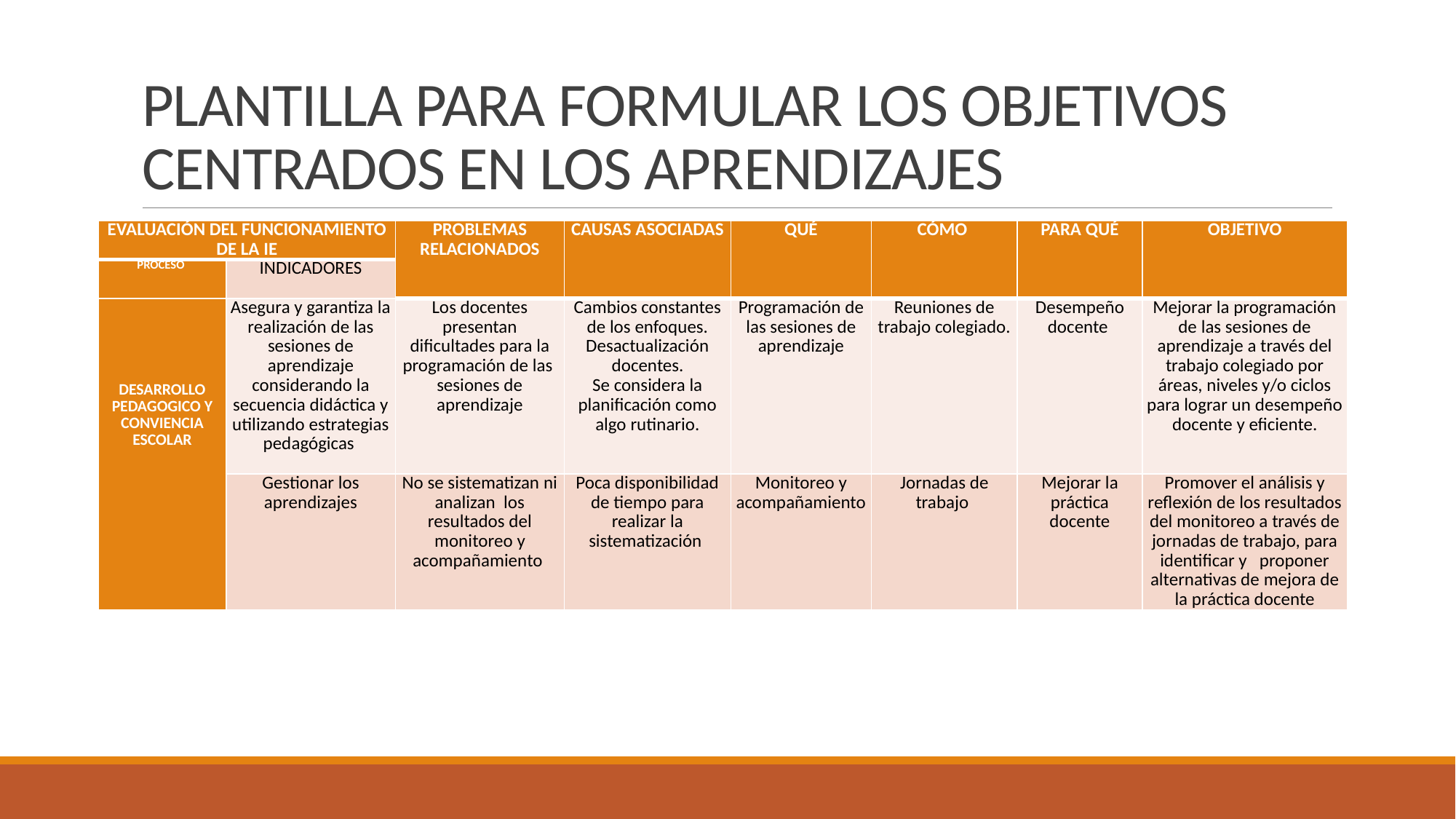

# PLANTILLA PARA FORMULAR LOS OBJETIVOS CENTRADOS EN LOS APRENDIZAJES
| EVALUACIÓN DEL FUNCIONAMIENTO DE LA IE |  | PROBLEMAS RELACIONADOS | CAUSAS ASOCIADAS | QUÉ | CÓMO | PARA QUÉ | OBJETIVO |
| --- | --- | --- | --- | --- | --- | --- | --- |
| PROCESO | INDICADORES |  |  |  |  |  |  |
| DESARROLLO PEDAGOGICO Y CONVIENCIA ESCOLAR | Asegura y garantiza la realización de las sesiones de aprendizaje considerando la secuencia didáctica y utilizando estrategias pedagógicas | Los docentes presentan dificultades para la programación de las sesiones de aprendizaje | Cambios constantes de los enfoques. Desactualización docentes. Se considera la planificación como algo rutinario. | Programación de las sesiones de aprendizaje | Reuniones de trabajo colegiado. | Desempeño docente | Mejorar la programación de las sesiones de aprendizaje a través del trabajo colegiado por áreas, niveles y/o ciclos para lograr un desempeño docente y eficiente. |
|  | Gestionar los aprendizajes | No se sistematizan ni analizan los resultados del monitoreo y acompañamiento | Poca disponibilidad de tiempo para realizar la sistematización | Monitoreo y acompañamiento | Jornadas de trabajo | Mejorar la práctica docente | Promover el análisis y reflexión de los resultados del monitoreo a través de jornadas de trabajo, para identificar y proponer alternativas de mejora de la práctica docente |